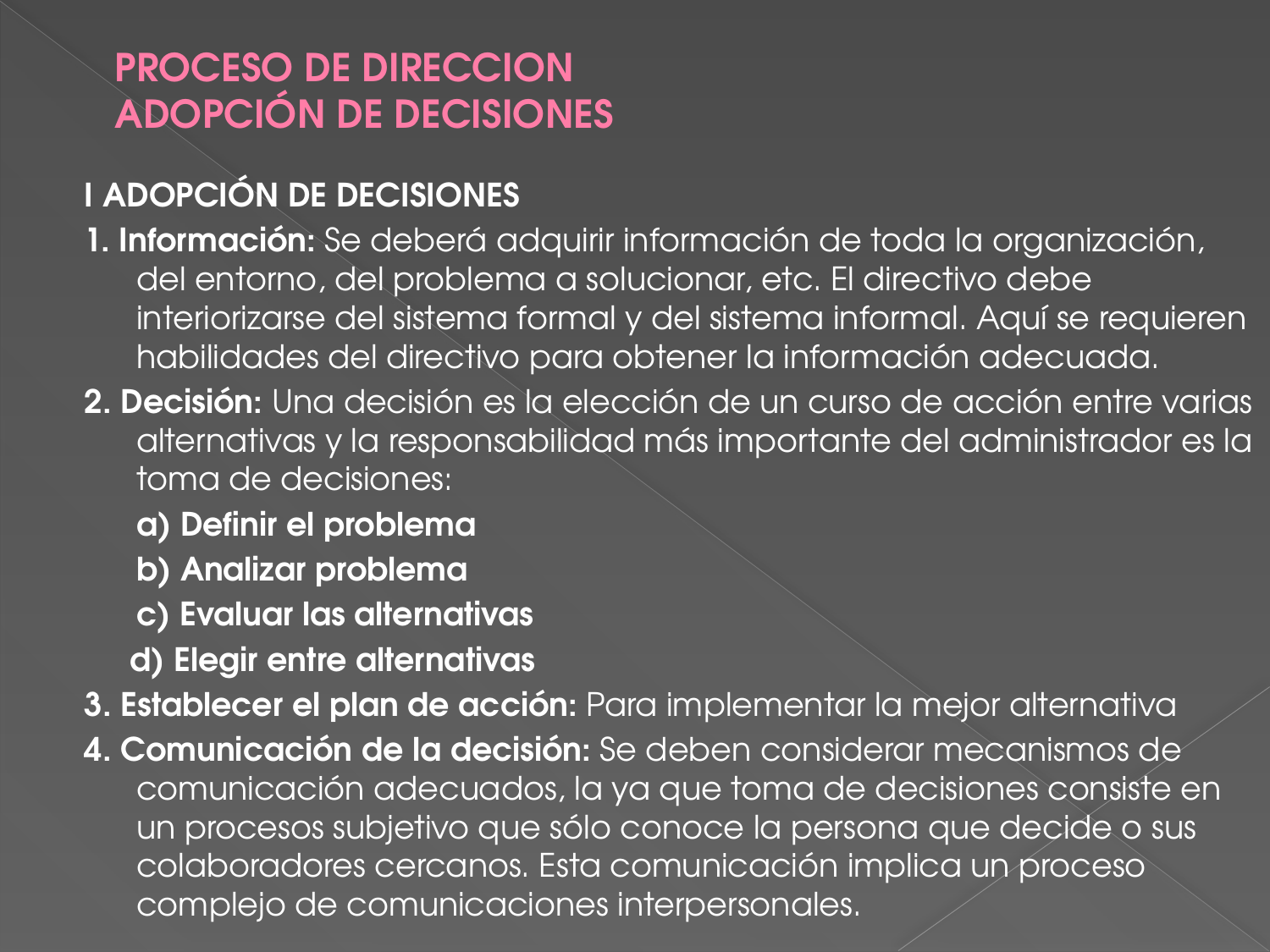

# PROCESO DE DIRECCION ADOPCIÓN DE DECISIONES
I ADOPCIÓN DE DECISIONES
1. Información: Se deberá adquirir información de toda la organización, del entorno, del problema a solucionar, etc. El directivo debe interiorizarse del sistema formal y del sistema informal. Aquí se requieren habilidades del directivo para obtener la información adecuada.
2. Decisión: Una decisión es la elección de un curso de acción entre varias alternativas y la responsabilidad más importante del administrador es la toma de decisiones:
 	a) Definir el problema
	b) Analizar problema
	c) Evaluar las alternativas
     d) Elegir entre alternativas
3. Establecer el plan de acción: Para implementar la mejor alternativa
4. Comunicación de la decisión: Se deben considerar mecanismos de comunicación adecuados, la ya que toma de decisiones consiste en un procesos subjetivo que sólo conoce la persona que decide o sus colaboradores cercanos. Esta comunicación implica un proceso complejo de comunicaciones interpersonales.